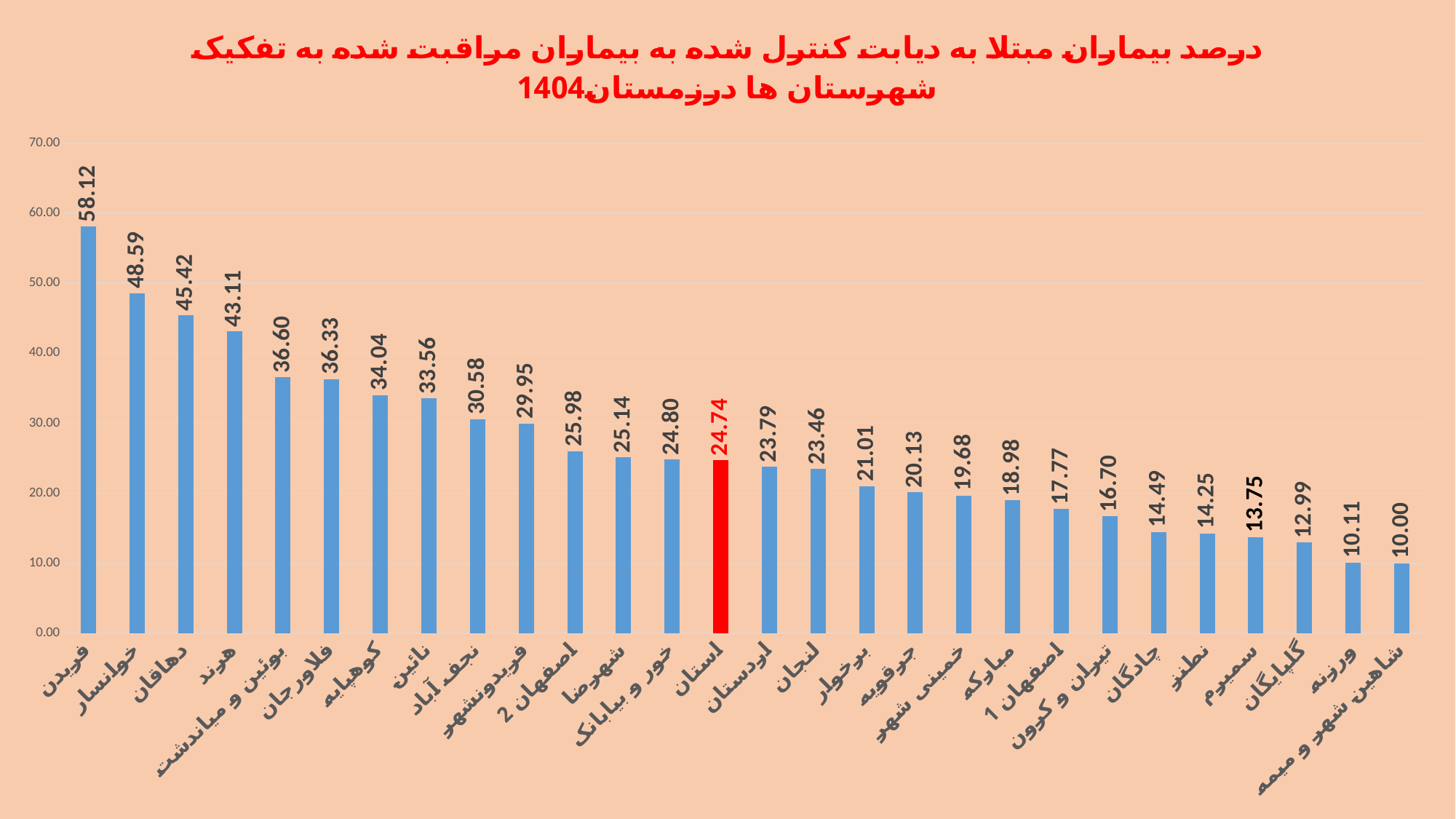

### Chart: درصد بیماران مبتلا به دیابت کنترل شده به بیماران مراقبت شده به تفکیک شهرستان ها درزمستان1404

| Category | درصد A1c مطلوب به تعداد مراقبت انجام شده پزشک(دیابت کنترل شده)  |
|---|---|
| فریدن | 58.12274368231047 |
| خوانسار | 48.59392575928009 |
| دهاقان | 45.417095777548916 |
| هرند | 43.110236220472444 |
| بوئین و میاندشت | 36.596385542168676 |
| فلاورجان | 36.3302002451982 |
| کوهپایه | 34.036144578313255 |
| نائین | 33.55817875210793 |
| نجف آباد | 30.582397492817968 |
| فریدونشهر | 29.951690821256037 |
| اصفهان 2 | 25.98450102799304 |
| شهرضا | 25.142857142857146 |
| خور و بیابانک | 24.80127186009539 |
| استان | 24.73950524737631 |
| اردستان | 23.79141770776752 |
| لنجان | 23.455272056563174 |
| برخوار | 21.00877192982456 |
| جرقویه | 20.127388535031848 |
| خمینی شهر | 19.677598665925515 |
| مبارکه | 18.982118294360383 |
| اصفهان 1 | 17.76930159147705 |
| تیران و کرون | 16.701461377870565 |
| چادگان | 14.485981308411214 |
| نطنز | 14.251207729468598 |
| سمیرم | 13.746369796708615 |
| گلپایگان | 12.985938792390407 |
| ورزنه | 10.112359550561797 |
| شاهین شهر و میمه | 9.996622762580209 |